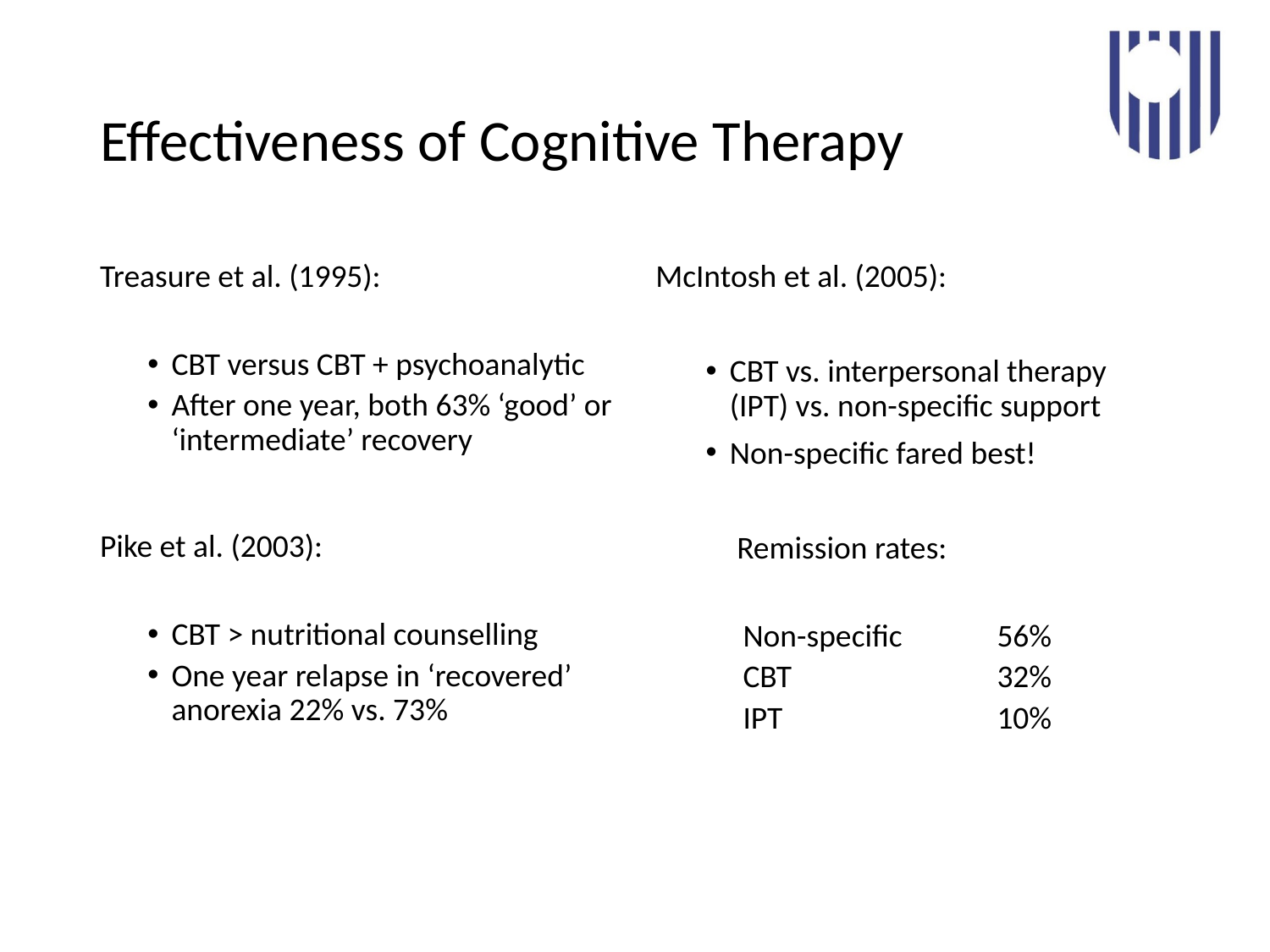

# Effectiveness of Cognitive Therapy
Treasure et al. (1995):

CBT versus CBT + psychoanalytic
After one year, both 63% ‘good’ or ‘intermediate’ recovery

Pike et al. (2003):

CBT > nutritional counselling
One year relapse in ‘recovered’ anorexia 22% vs. 73%

McIntosh et al. (2005):

CBT vs. interpersonal therapy (IPT) vs. non-specific support
Non-specific fared best!

Remission rates:

Non-specific 	56%
CBT		32%
IPT		10%